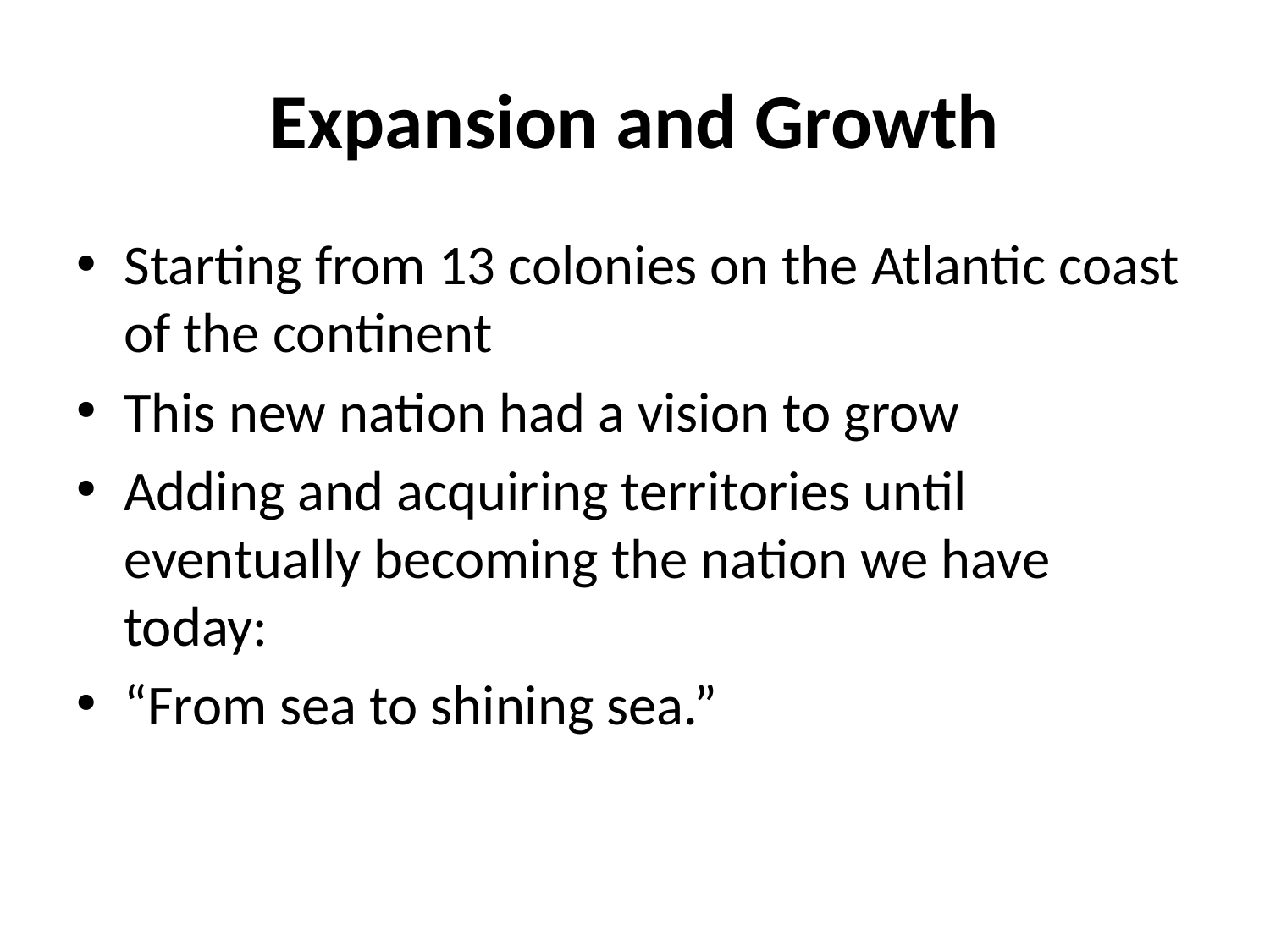

# Expansion and Growth
Starting from 13 colonies on the Atlantic coast of the continent
This new nation had a vision to grow
Adding and acquiring territories until eventually becoming the nation we have today:
“From sea to shining sea.”